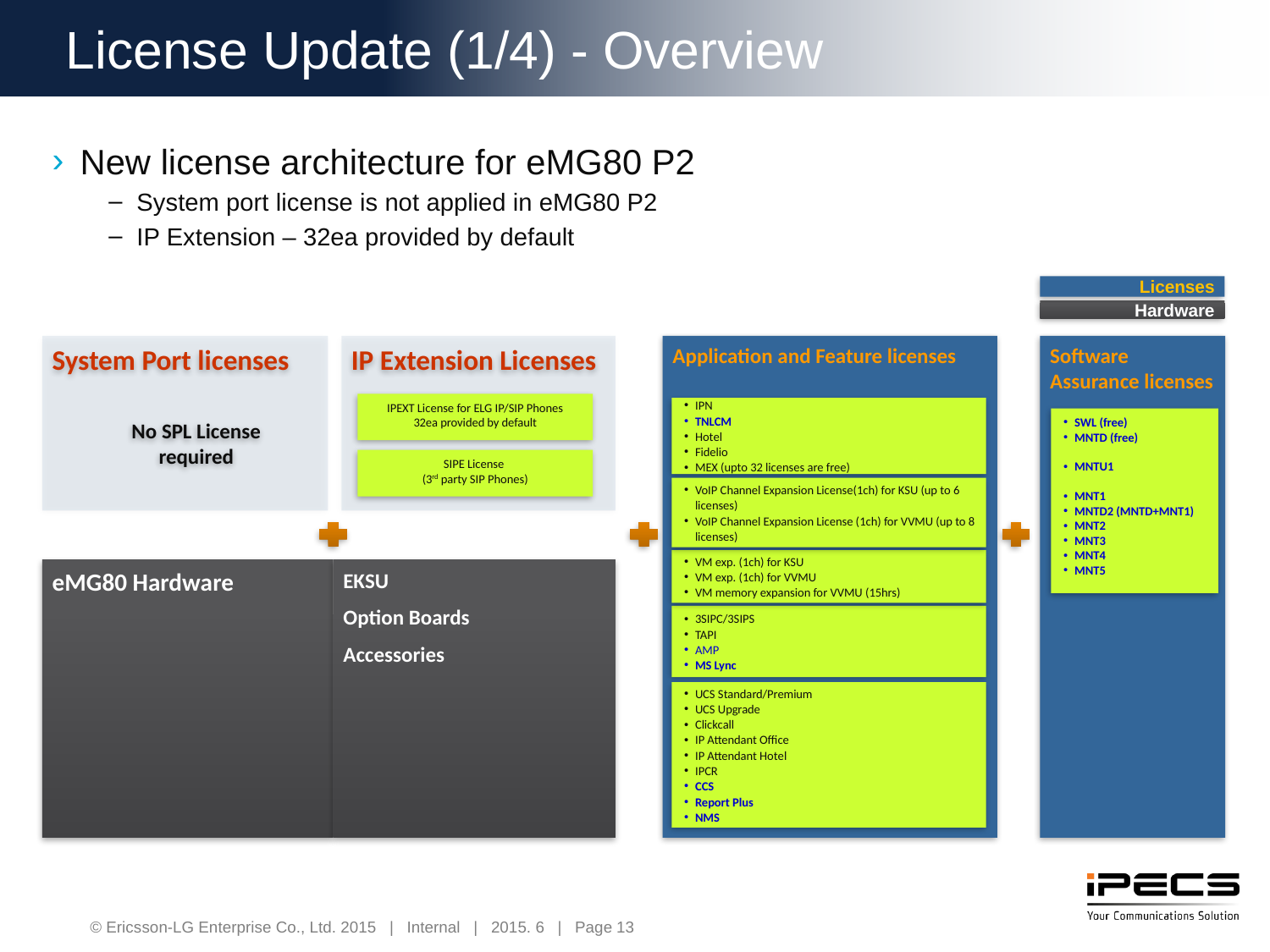

License Update (1/4) - Overview
New license architecture for eMG80 P2
System port license is not applied in eMG80 P2
IP Extension – 32ea provided by default
Licenses
Hardware
System Port licenses

IP Extension Licenses

Application and Feature licenses
IPN
TNLCM
Hotel
Fidelio
MEX (upto 32 licenses are free)
VoIP Channel Expansion License(1ch) for KSU (up to 6 licenses)
VoIP Channel Expansion License (1ch) for VVMU (up to 8 licenses)
VM exp. (1ch) for KSU
VM exp. (1ch) for VVMU
VM memory expansion for VVMU (15hrs)
3SIPC/3SIPS
TAPI
AMP
MS Lync
UCS Standard/Premium
UCS Upgrade
Clickcall
IP Attendant Office
IP Attendant Hotel
IPCR
CCS
Report Plus
NMS
Software Assurance licenses
IPEXT License for ELG IP/SIP Phones
32ea provided by default
SWL (free)
MNTD (free)

MNTU1

MNT1
MNTD2 (MNTD+MNT1)
MNT2
MNT3
MNT4
MNT5

No SPL License required
SIPE License
(3rd party SIP Phones)

eMG80 Hardware
EKSU
Option Boards
Accessories